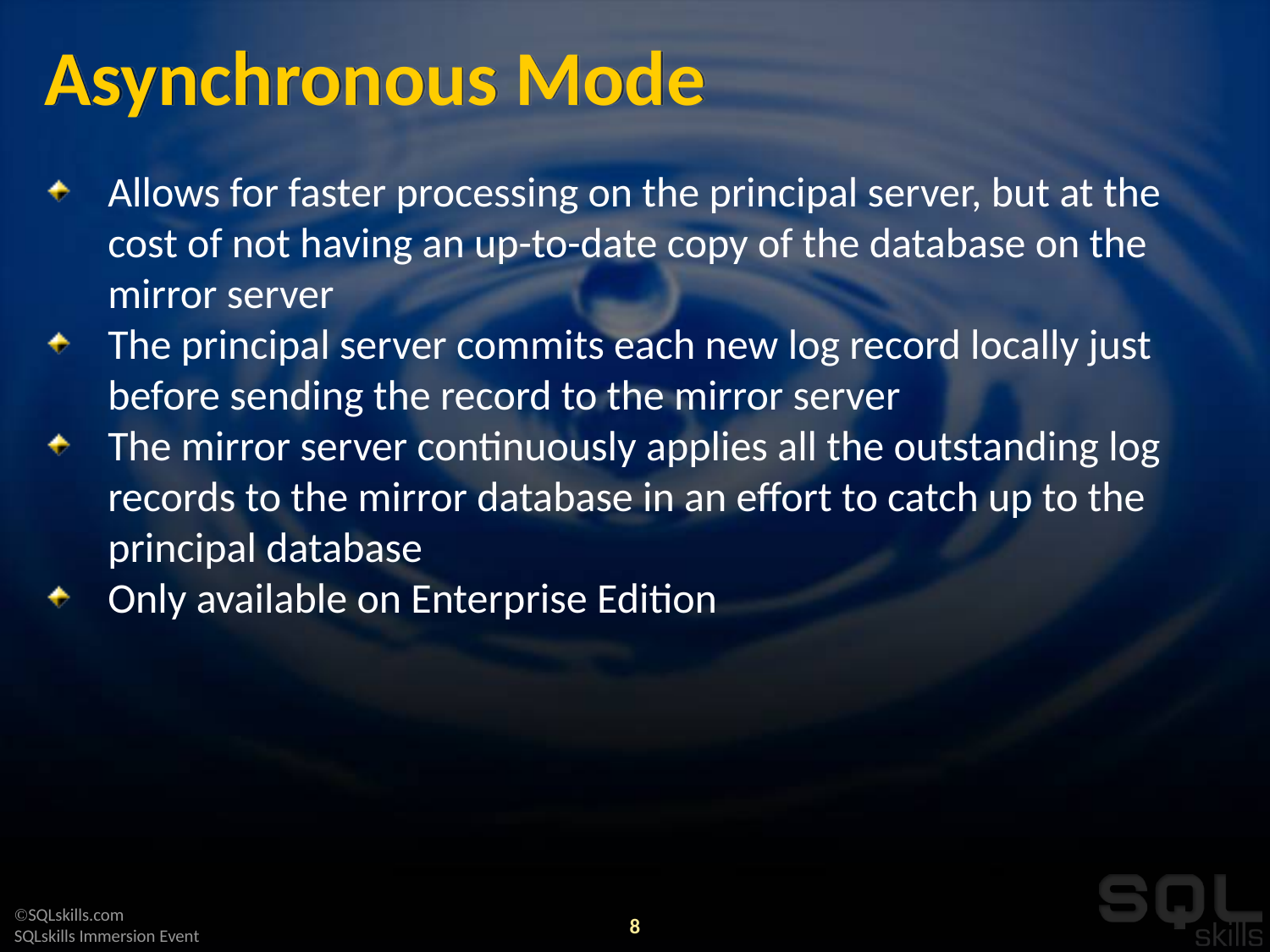

# Asynchronous Mode
Allows for faster processing on the principal server, but at the cost of not having an up-to-date copy of the database on the mirror server
The principal server commits each new log record locally just before sending the record to the mirror server
The mirror server continuously applies all the outstanding log records to the mirror database in an effort to catch up to the principal database
Only available on Enterprise Edition
8